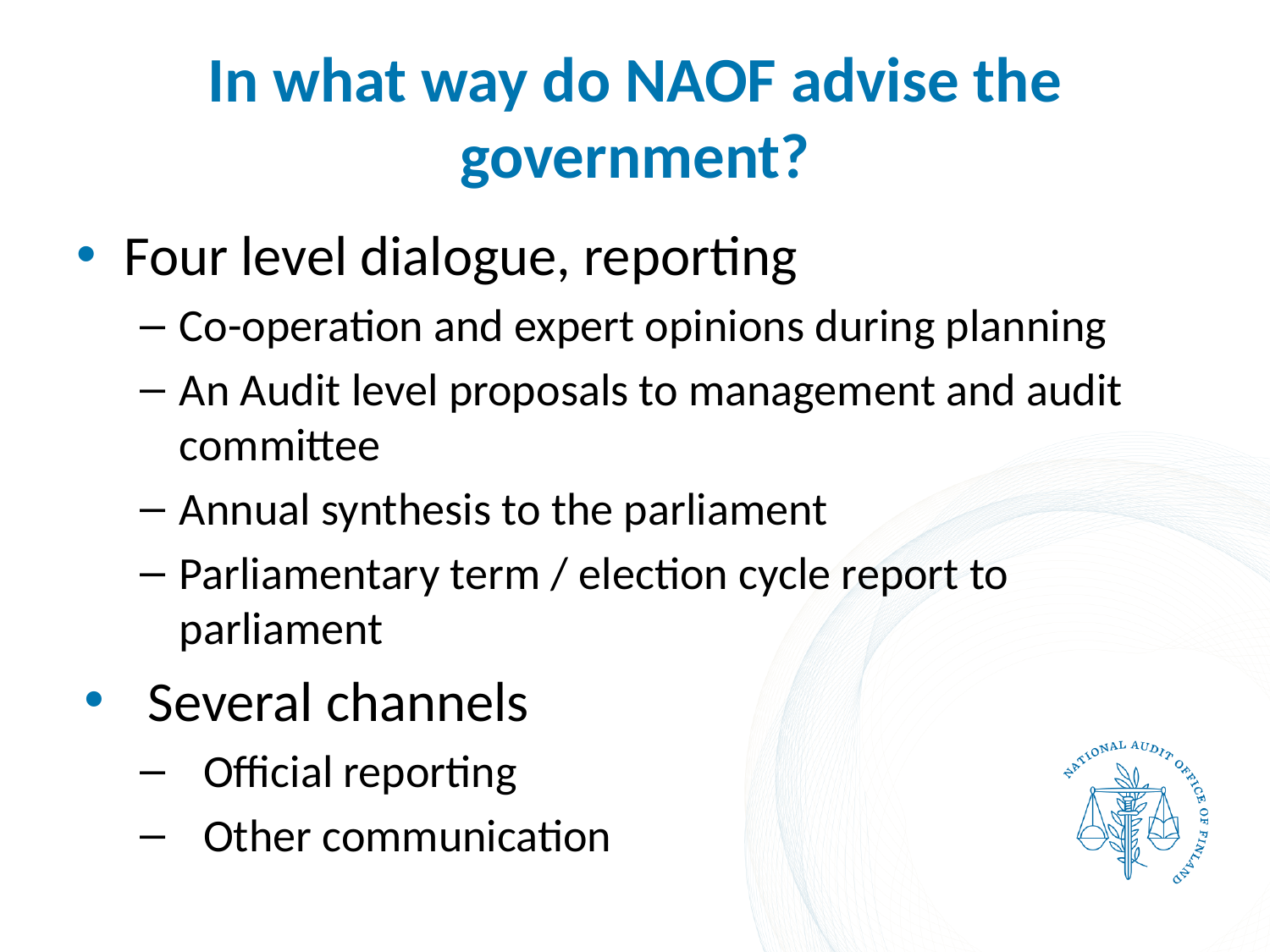

# In what way do NAOF advise the government?
Four level dialogue, reporting
Co-operation and expert opinions during planning
An Audit level proposals to management and audit committee
Annual synthesis to the parliament
Parliamentary term / election cycle report to parliament
Several channels
Official reporting
Other communication